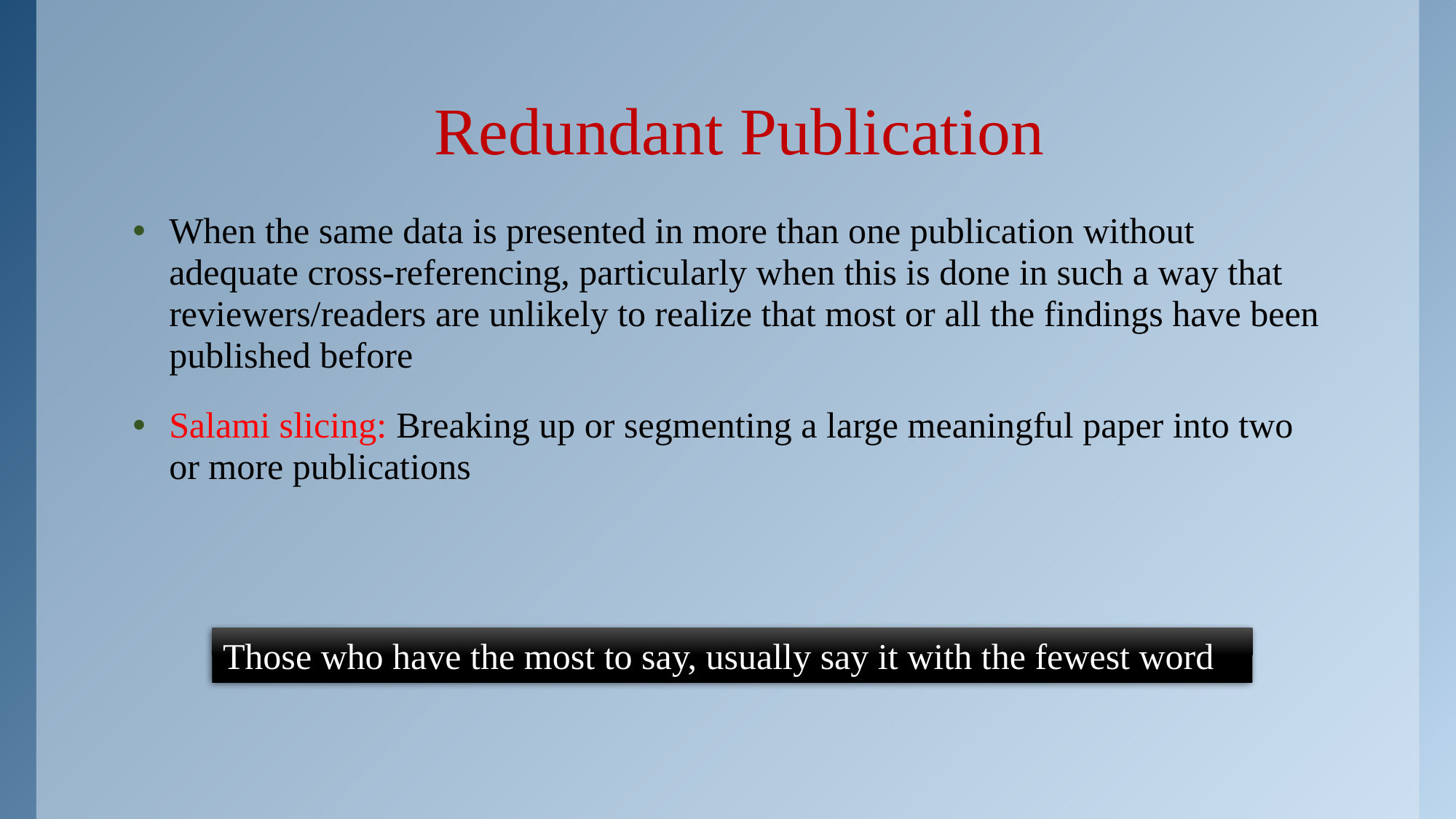

# Redundant Publication
When the same data is presented in more than one publication without adequate cross-referencing, particularly when this is done in such a way that reviewers/readers are unlikely to realize that most or all the findings have been published before
Salami slicing: Breaking up or segmenting a large meaningful paper into two or more publications

Those who have the most to say, usually say it with the fewest word